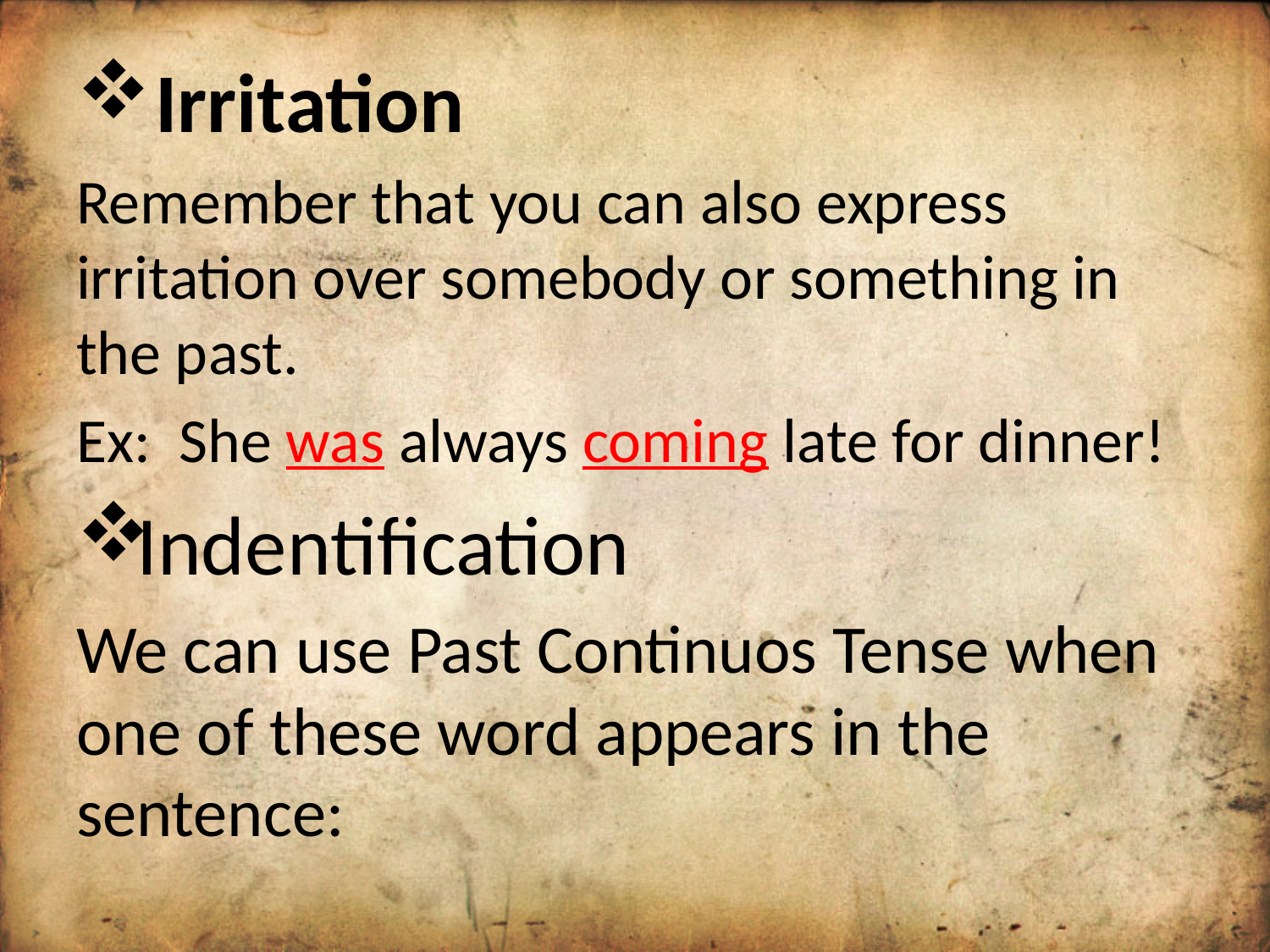

Irritation
Remember that you can also express irritation over somebody or something in the past.
Ex:  She was always coming late for dinner!
Indentification
We can use Past Continuos Tense when one of these word appears in the sentence: